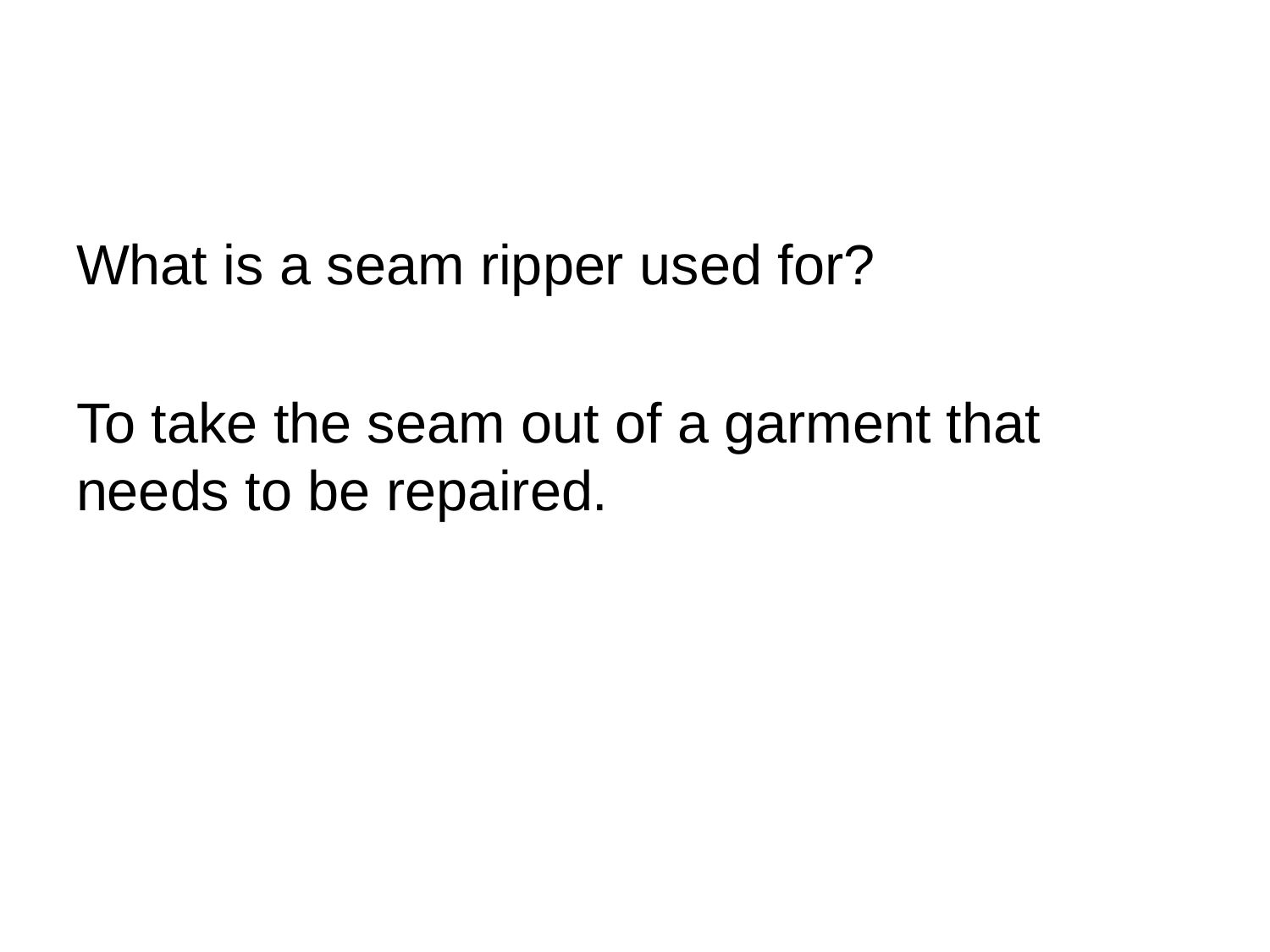

What is a seam ripper used for?

To take the seam out of a garment that needs to be repaired.